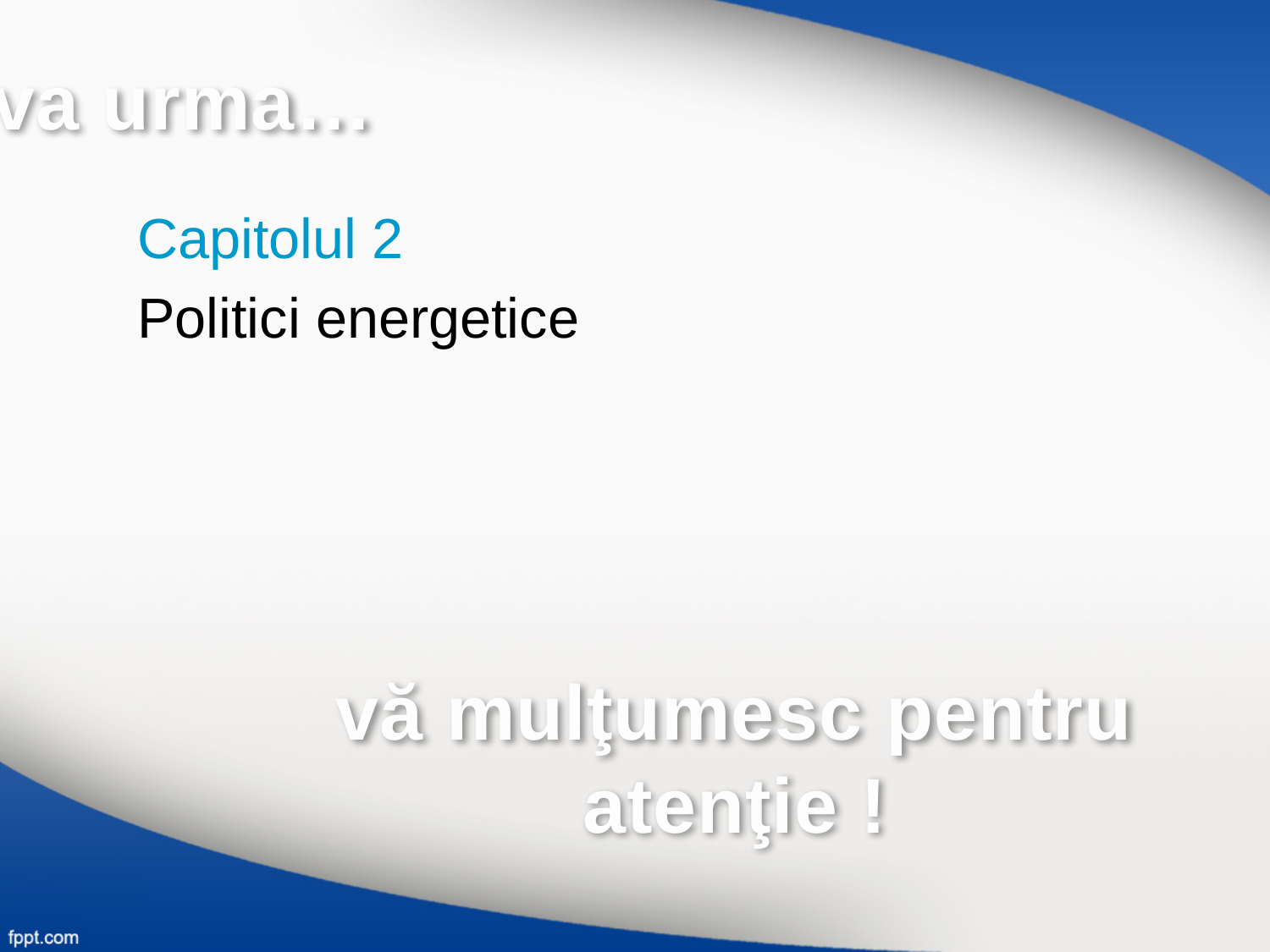

va urma…
Capitolul 2
Politici energetice
vă mulţumesc pentru atenţie !